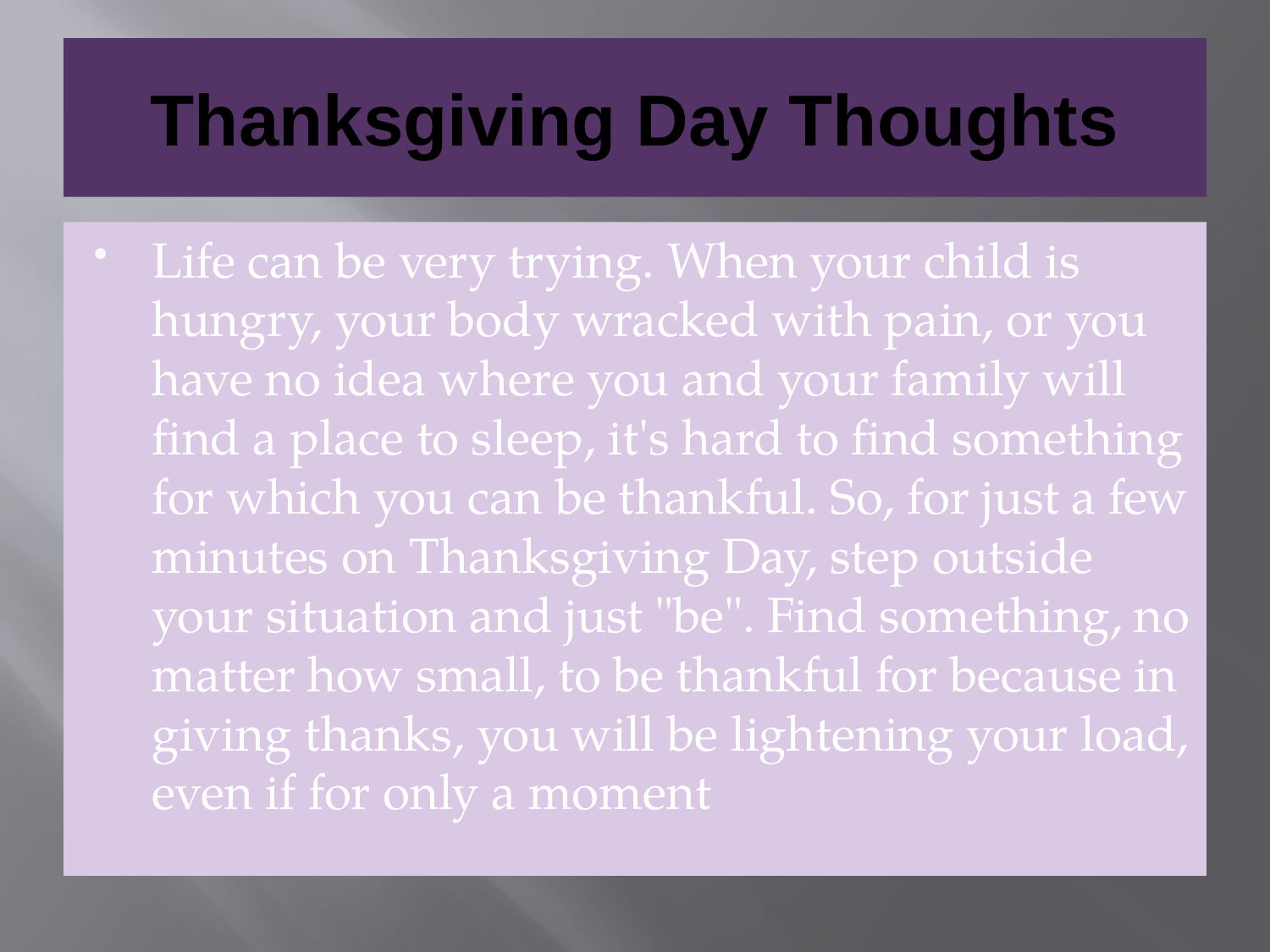

# Thanksgiving Day Thoughts
Life can be very trying. When your child is hungry, your body wracked with pain, or you have no idea where you and your family will find a place to sleep, it's hard to find something for which you can be thankful. So, for just a few minutes on Thanksgiving Day, step outside your situation and just "be". Find something, no matter how small, to be thankful for because in giving thanks, you will be lightening your load, even if for only a moment